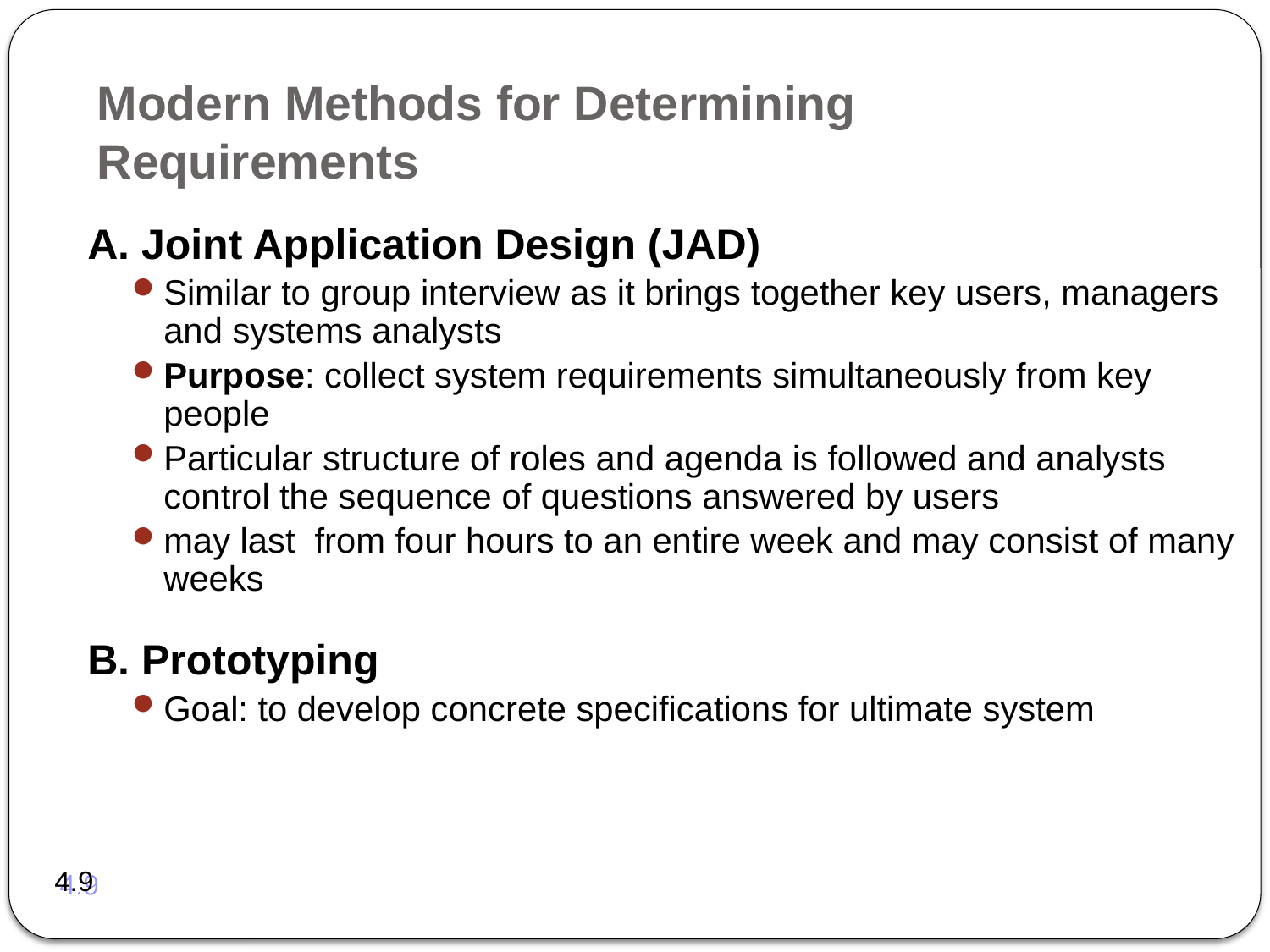

# Modern Methods for Determining Requirements
A. Joint Application Design (JAD)
Similar to group interview as it brings together key users, managers and systems analysts
Purpose: collect system requirements simultaneously from key people
Particular structure of roles and agenda is followed and analysts control the sequence of questions answered by users
may last  from four hours to an entire week and may consist of many weeks

B. Prototyping
Goal: to develop concrete specifications for ultimate system

4.9